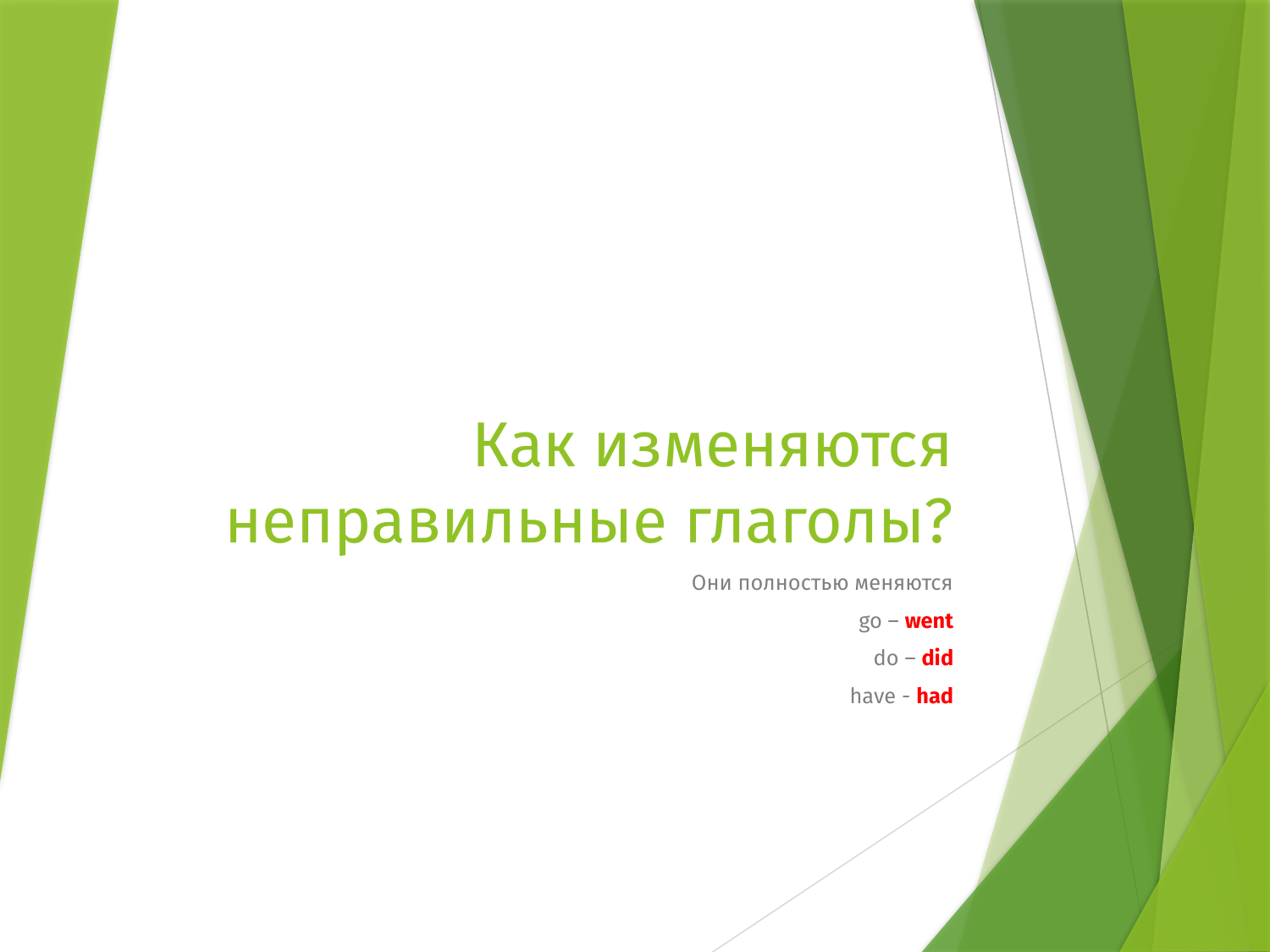

# Как изменяются неправильные глаголы?
Они полностью меняются
go – went
do – did
have - had